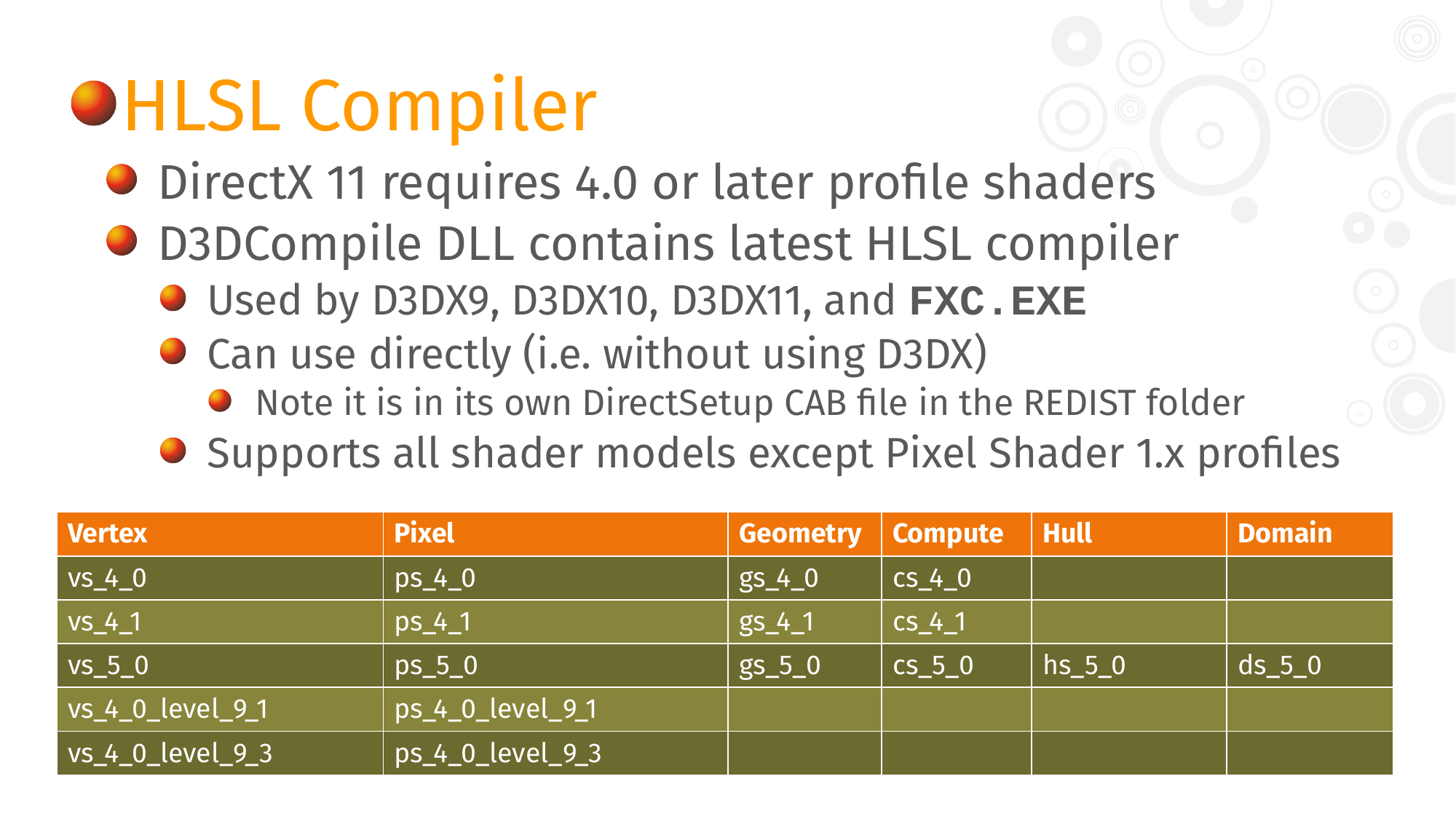

HLSL Compiler
DirectX 11 requires 4.0 or later profile shaders
D3DCompile DLL contains latest HLSL compiler
Used by D3DX9, D3DX10, D3DX11, and FXC.EXE
Can use directly (i.e. without using D3DX)
Note it is in its own DirectSetup CAB file in the REDIST folder
Supports all shader models except Pixel Shader 1.x profiles
| Vertex | Pixel | Geometry | Compute | Hull | Domain |
| --- | --- | --- | --- | --- | --- |
| vs\_4\_0 | ps\_4\_0 | gs\_4\_0 | cs\_4\_0 |  |  |
| vs\_4\_1 | ps\_4\_1 | gs\_4\_1 | cs\_4\_1 |  |  |
| vs\_5\_0 | ps\_5\_0 | gs\_5\_0 | cs\_5\_0 | hs\_5\_0 | ds\_5\_0 |
| vs\_4\_0\_level\_9\_1 | ps\_4\_0\_level\_9\_1 |  |  |  |  |
| vs\_4\_0\_level\_9\_3 | ps\_4\_0\_level\_9\_3 |  |  |  |  |